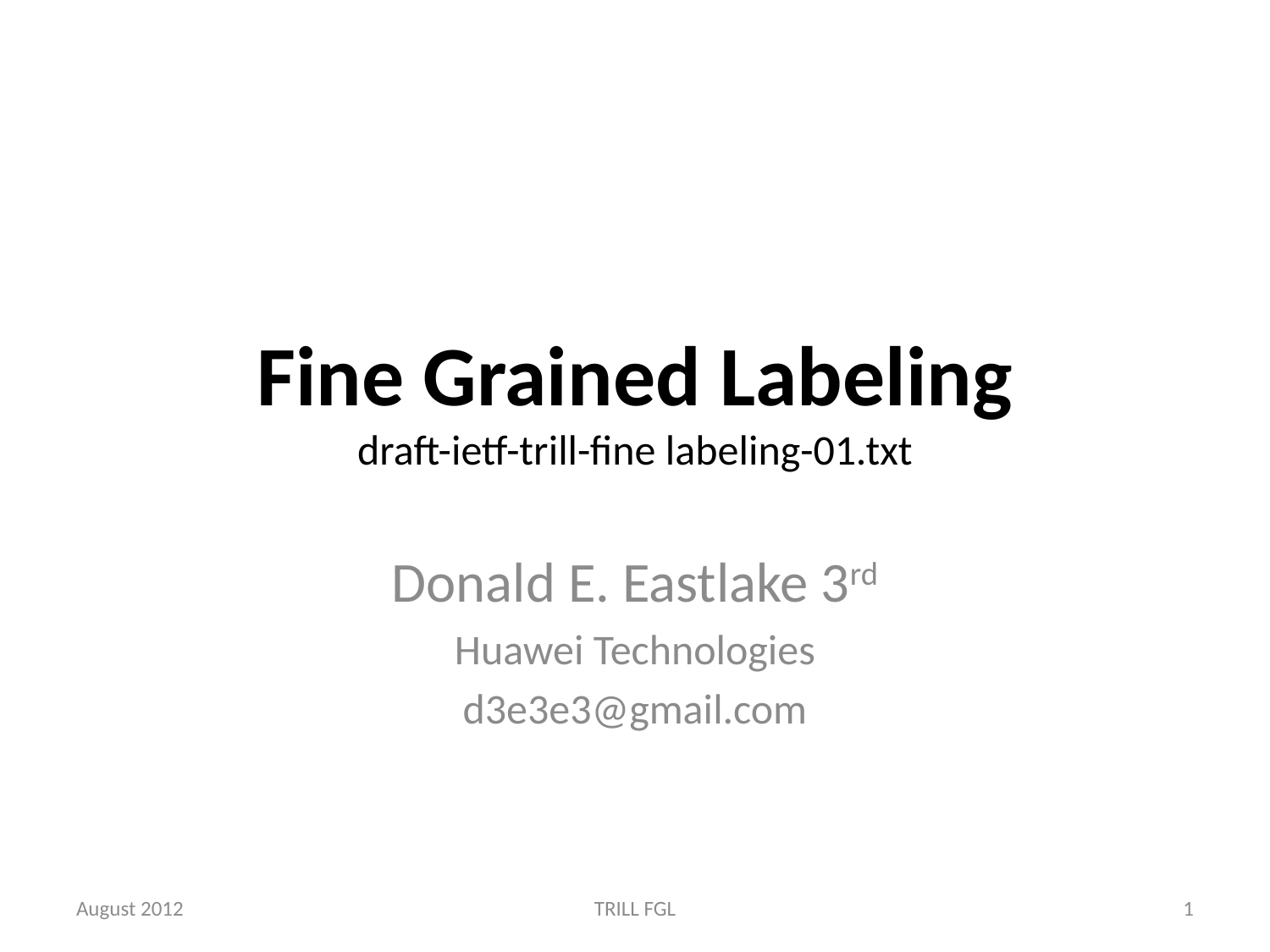

# Fine Grained Labeling draft-ietf-trill-fine labeling-01.txt
Donald E. Eastlake 3rd
Huawei Technologies
d3e3e3@gmail.com
August 2012
TRILL FGL
1